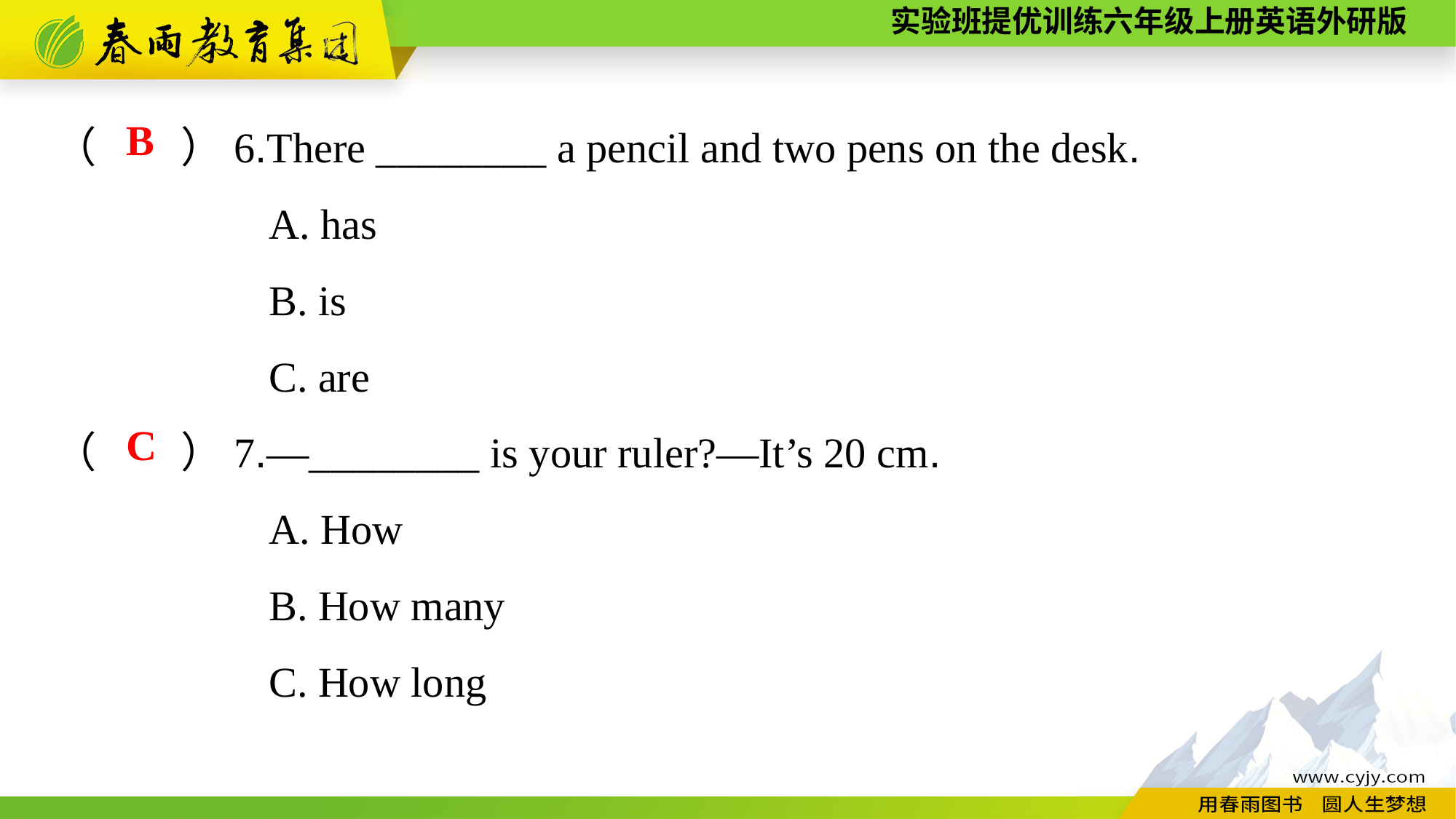

（　　）6.There ________ a pencil and two pens on the desk.
A. has
B. is
C. are
（　　）7.—________ is your ruler?—It’s 20 cm.
A. How
B. How many
C. How long
B
C